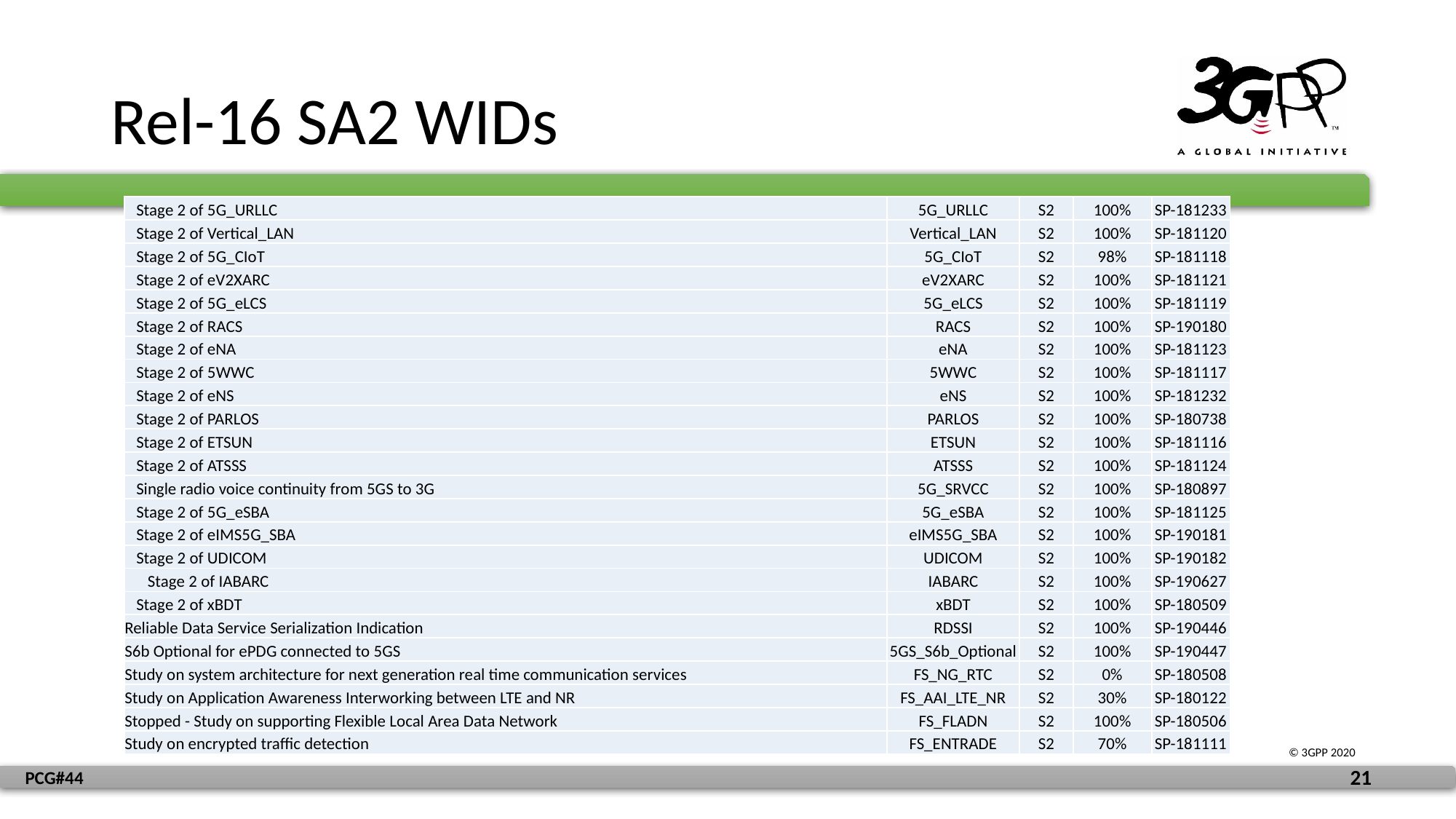

# Rel-16 SA2 WIDs
| Stage 2 of 5G\_URLLC | 5G\_URLLC | S2 | 100% | SP-181233 |
| --- | --- | --- | --- | --- |
| Stage 2 of Vertical\_LAN | Vertical\_LAN | S2 | 100% | SP-181120 |
| Stage 2 of 5G\_CIoT | 5G\_CIoT | S2 | 98% | SP-181118 |
| Stage 2 of eV2XARC | eV2XARC | S2 | 100% | SP-181121 |
| Stage 2 of 5G\_eLCS | 5G\_eLCS | S2 | 100% | SP-181119 |
| Stage 2 of RACS | RACS | S2 | 100% | SP-190180 |
| Stage 2 of eNA | eNA | S2 | 100% | SP-181123 |
| Stage 2 of 5WWC | 5WWC | S2 | 100% | SP-181117 |
| Stage 2 of eNS | eNS | S2 | 100% | SP-181232 |
| Stage 2 of PARLOS | PARLOS | S2 | 100% | SP-180738 |
| Stage 2 of ETSUN | ETSUN | S2 | 100% | SP-181116 |
| Stage 2 of ATSSS | ATSSS | S2 | 100% | SP-181124 |
| Single radio voice continuity from 5GS to 3G | 5G\_SRVCC | S2 | 100% | SP-180897 |
| Stage 2 of 5G\_eSBA | 5G\_eSBA | S2 | 100% | SP-181125 |
| Stage 2 of eIMS5G\_SBA | eIMS5G\_SBA | S2 | 100% | SP-190181 |
| Stage 2 of UDICOM | UDICOM | S2 | 100% | SP-190182 |
| Stage 2 of IABARC | IABARC | S2 | 100% | SP-190627 |
| Stage 2 of xBDT | xBDT | S2 | 100% | SP-180509 |
| Reliable Data Service Serialization Indication | RDSSI | S2 | 100% | SP-190446 |
| S6b Optional for ePDG connected to 5GS | 5GS\_S6b\_Optional | S2 | 100% | SP-190447 |
| Study on system architecture for next generation real time communication services | FS\_NG\_RTC | S2 | 0% | SP-180508 |
| Study on Application Awareness Interworking between LTE and NR | FS\_AAI\_LTE\_NR | S2 | 30% | SP-180122 |
| Stopped - Study on supporting Flexible Local Area Data Network | FS\_FLADN | S2 | 100% | SP-180506 |
| Study on encrypted traffic detection | FS\_ENTRADE | S2 | 70% | SP-181111 |